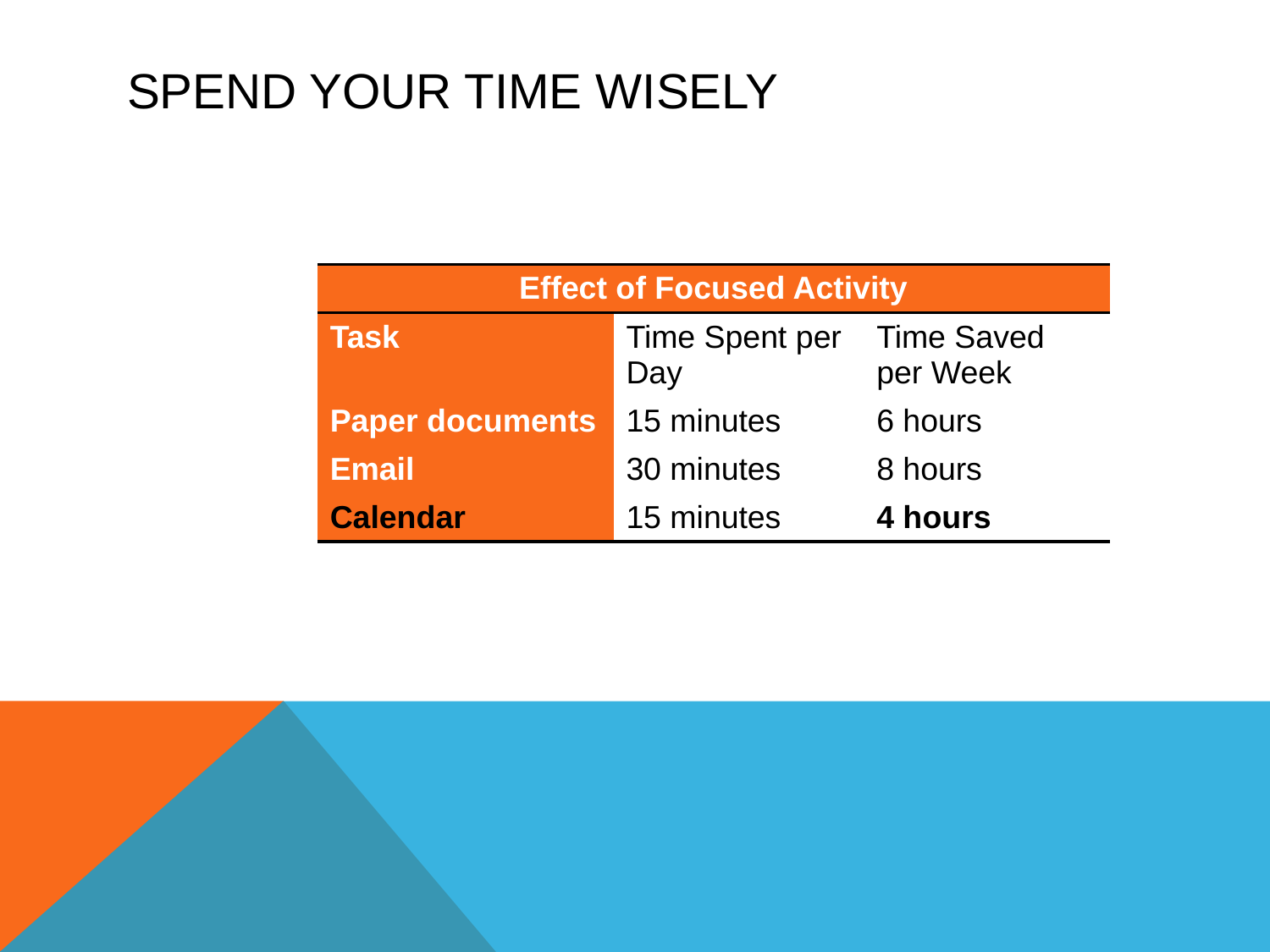

# Spend Your Time Wisely
| Effect of Focused Activity |  |  |
| --- | --- | --- |
| Task | Time Spent per Day | Time Saved per Week |
| Paper documents | 15 minutes | 6 hours |
| Email | 30 minutes | 8 hours |
| Calendar | 15 minutes | 4 hours |